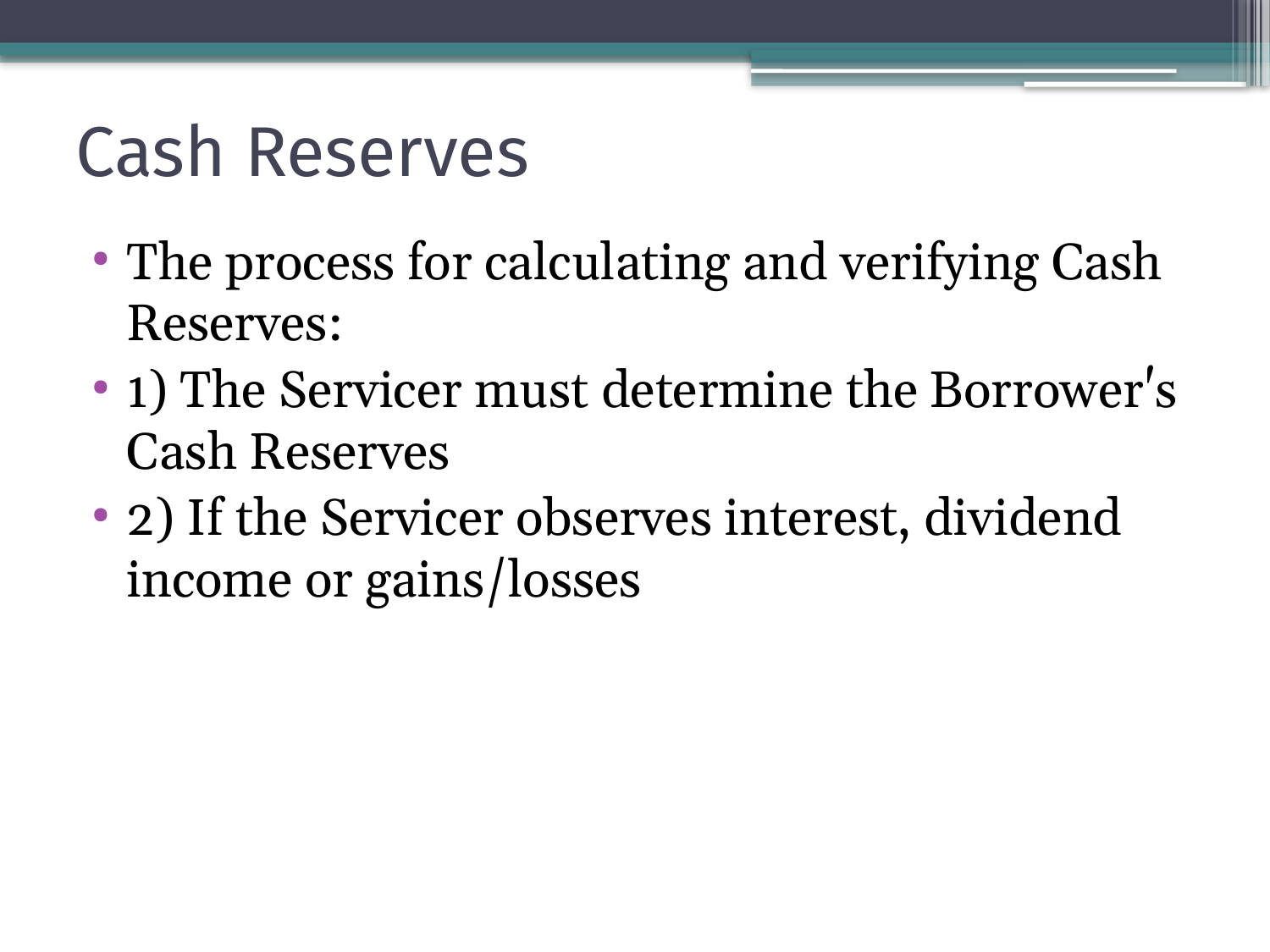

# Cash Reserves
The process for calculating and verifying Cash Reserves:
1) The Servicer must determine the Borrower's Cash Reserves
2) If the Servicer observes interest, dividend income or gains/losses